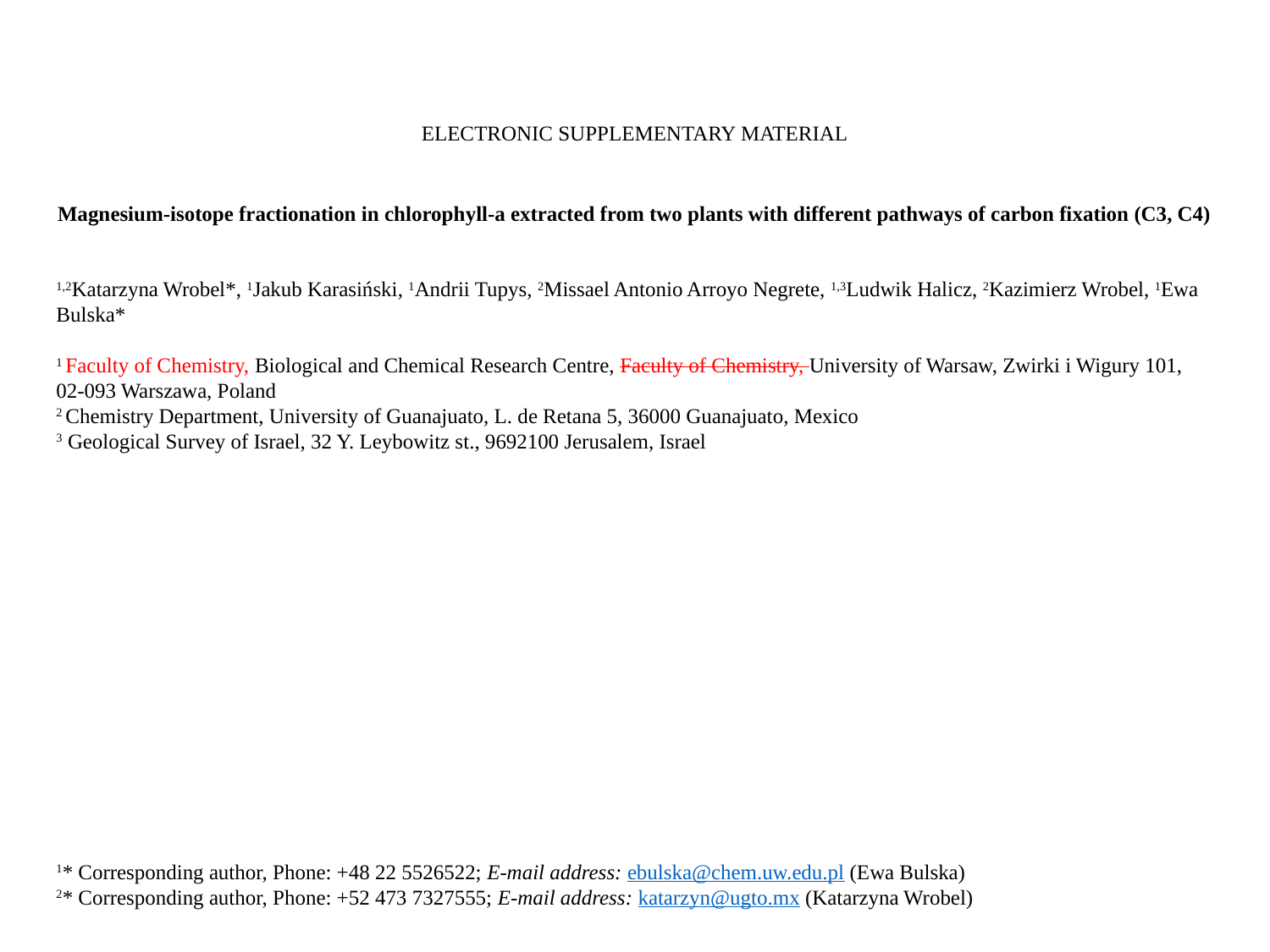

ELECTRONIC SUPPLEMENTARY MATERIAL
Magnesium-isotope fractionation in chlorophyll-a extracted from two plants with different pathways of carbon fixation (C3, C4)

1,2Katarzyna Wrobel*, 1Jakub Karasiński, 1Andrii Tupys, 2Missael Antonio Arroyo Negrete, 1,3Ludwik Halicz, 2Kazimierz Wrobel, 1Ewa Bulska*

1 Faculty of Chemistry, Biological and Chemical Research Centre, Faculty of Chemistry, University of Warsaw, Zwirki i Wigury 101, 02-093 Warszawa, Poland
2 Chemistry Department, University of Guanajuato, L. de Retana 5, 36000 Guanajuato, Mexico
3 Geological Survey of Israel, 32 Y. Leybowitz st., 9692100 Jerusalem, Israel

1* Corresponding author, Phone: +48 22 5526522; E-mail address: ebulska@chem.uw.edu.pl (Ewa Bulska)
2* Corresponding author, Phone: +52 473 7327555; E-mail address: katarzyn@ugto.mx (Katarzyna Wrobel)